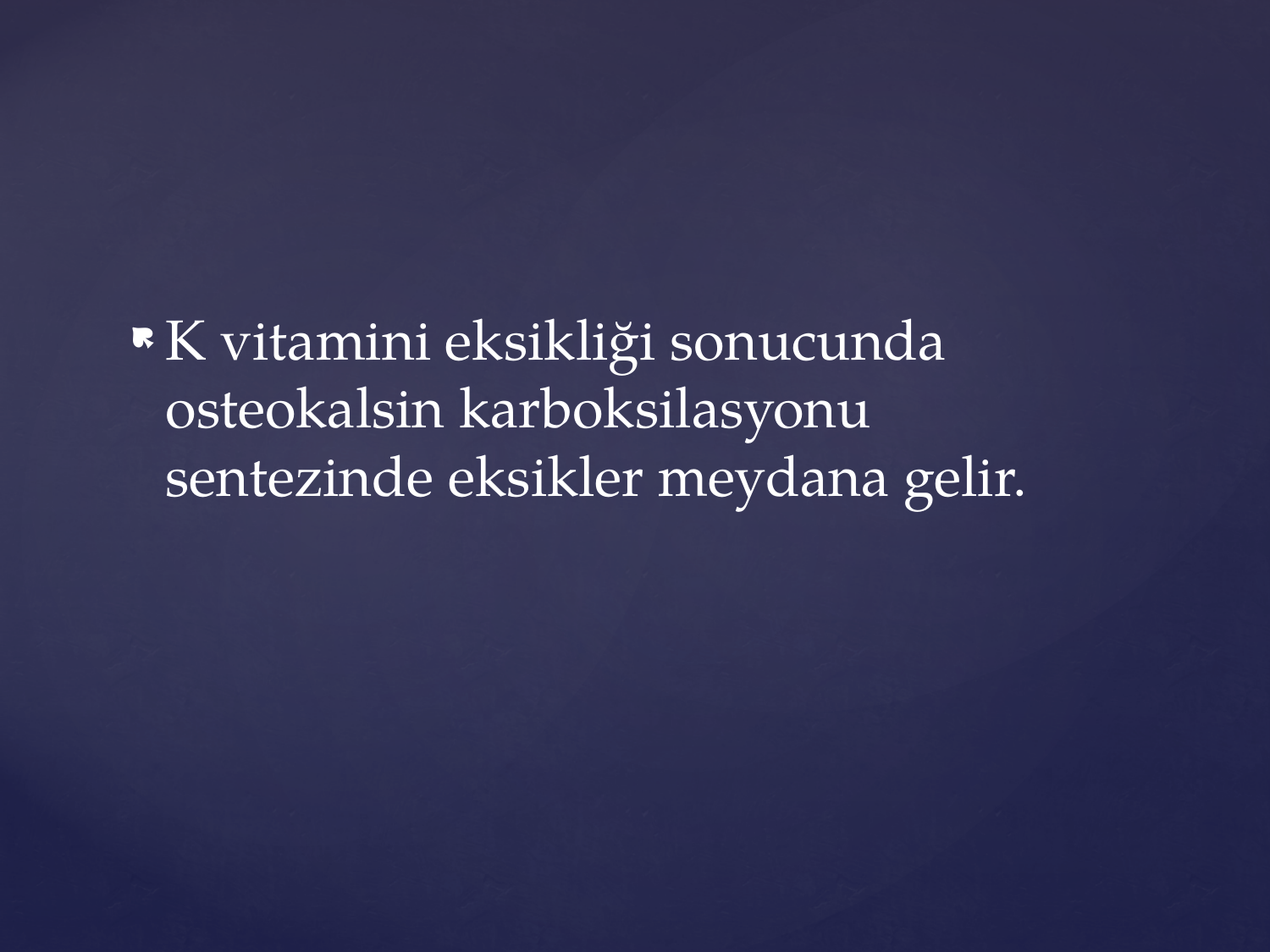

K vitamini eksikliği sonucunda osteokalsin karboksilasyonu sentezinde eksikler meydana gelir.